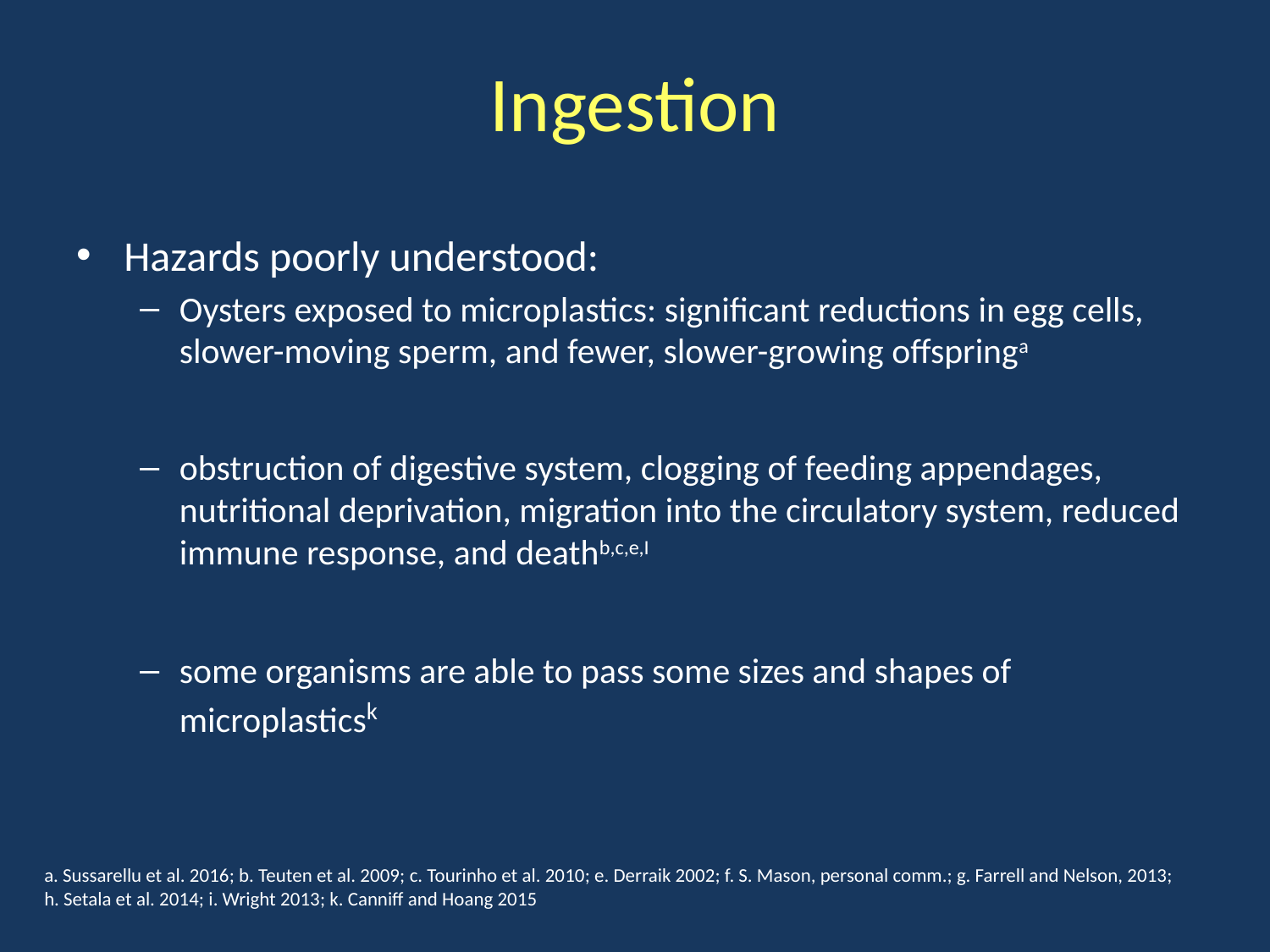

Ingestion
Hazards poorly understood:
Oysters exposed to microplastics: significant reductions in egg cells, slower-moving sperm, and fewer, slower-growing offspringa

obstruction of digestive system, clogging of feeding appendages, nutritional deprivation, migration into the circulatory system, reduced immune response, and deathb,c,e,I

some organisms are able to pass some sizes and shapes of microplasticsk

a. Sussarellu et al. 2016; b. Teuten et al. 2009; c. Tourinho et al. 2010; e. Derraik 2002; f. S. Mason, personal comm.; g. Farrell and Nelson, 2013; h. Setala et al. 2014; i. Wright 2013; k. Canniff and Hoang 2015